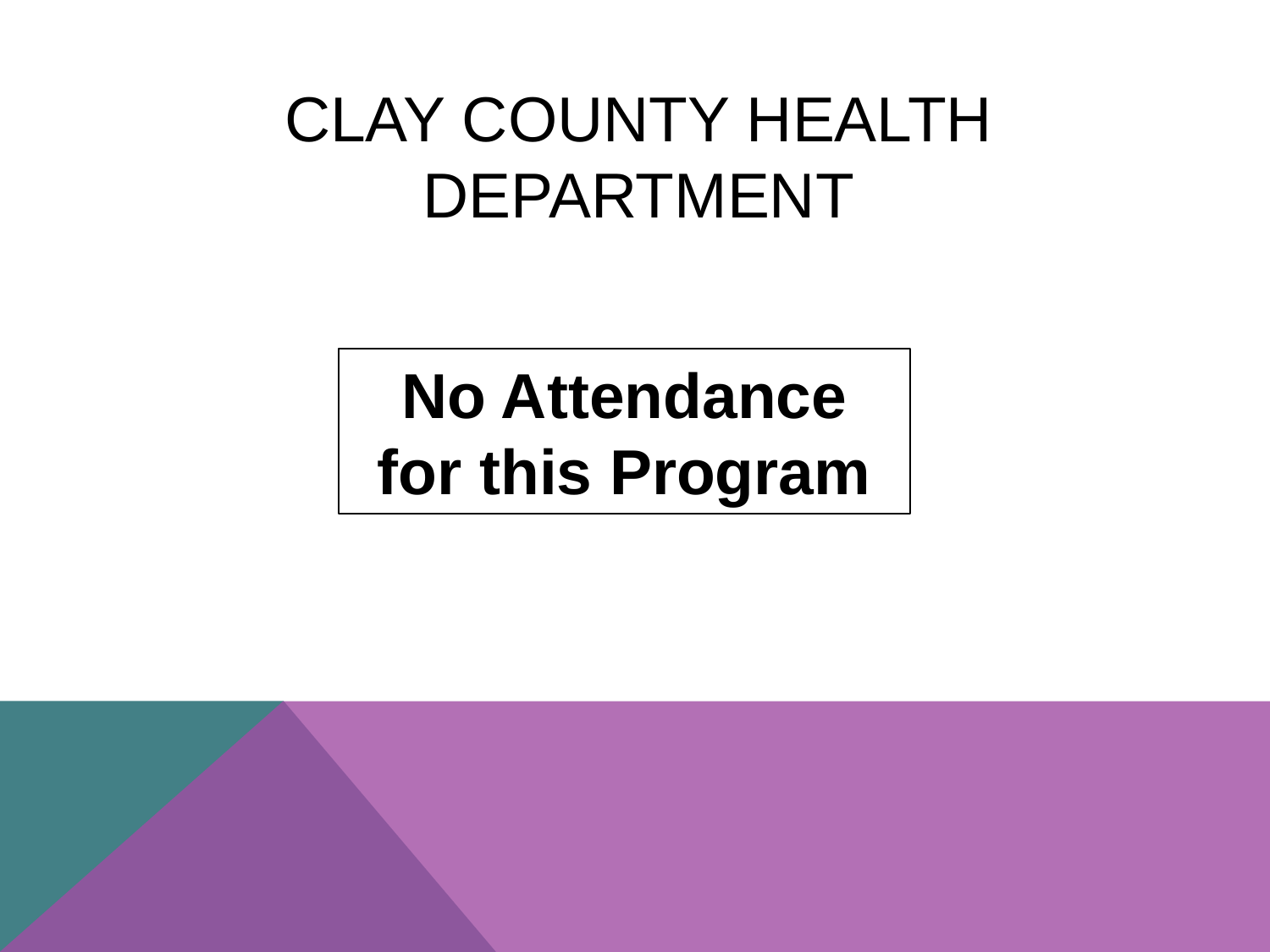

# Clay County Health department
No Attendance for this Program